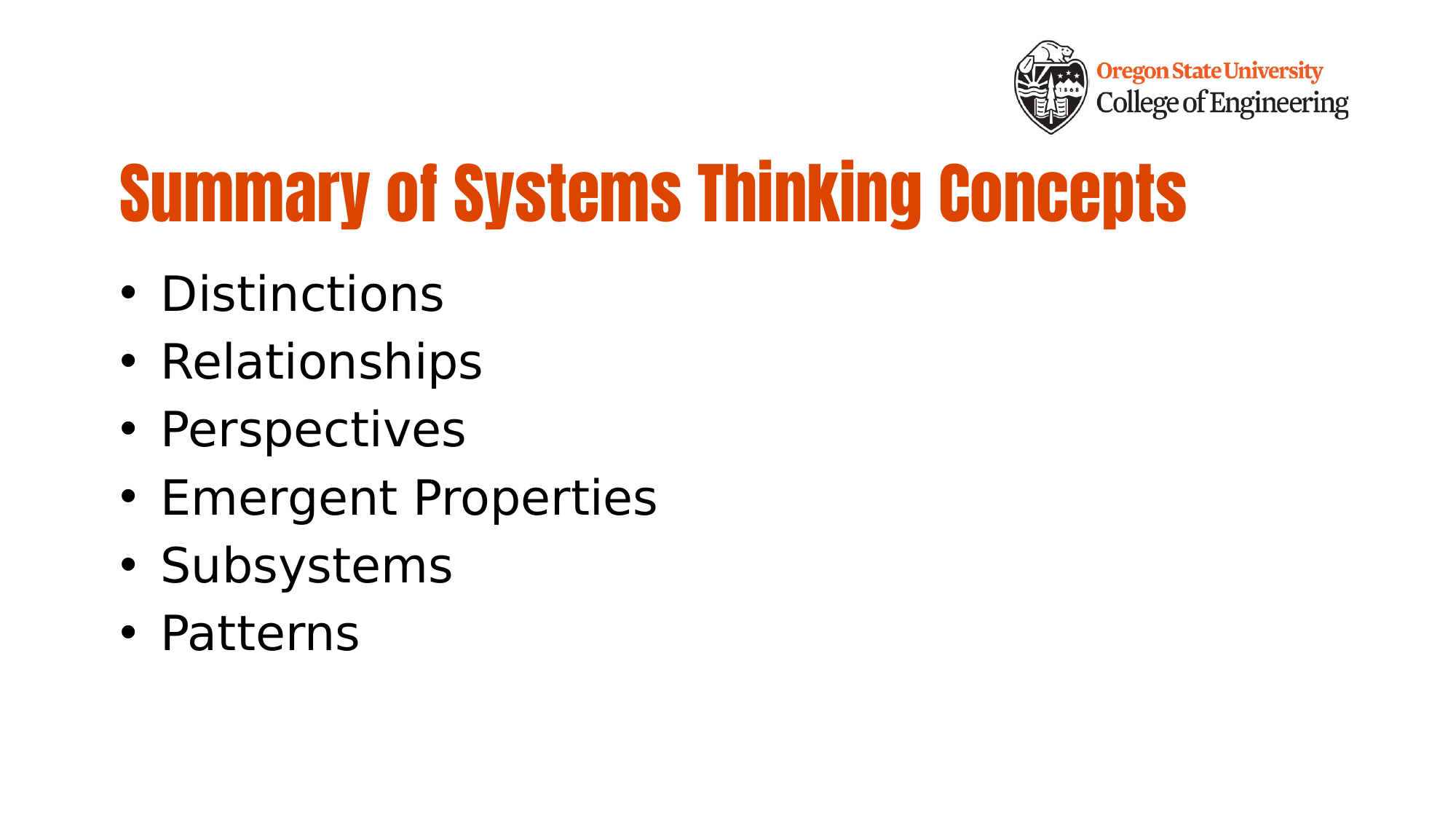

# Summary of Systems Thinking Concepts
Distinctions
Relationships
Perspectives
Emergent Properties
Subsystems
Patterns